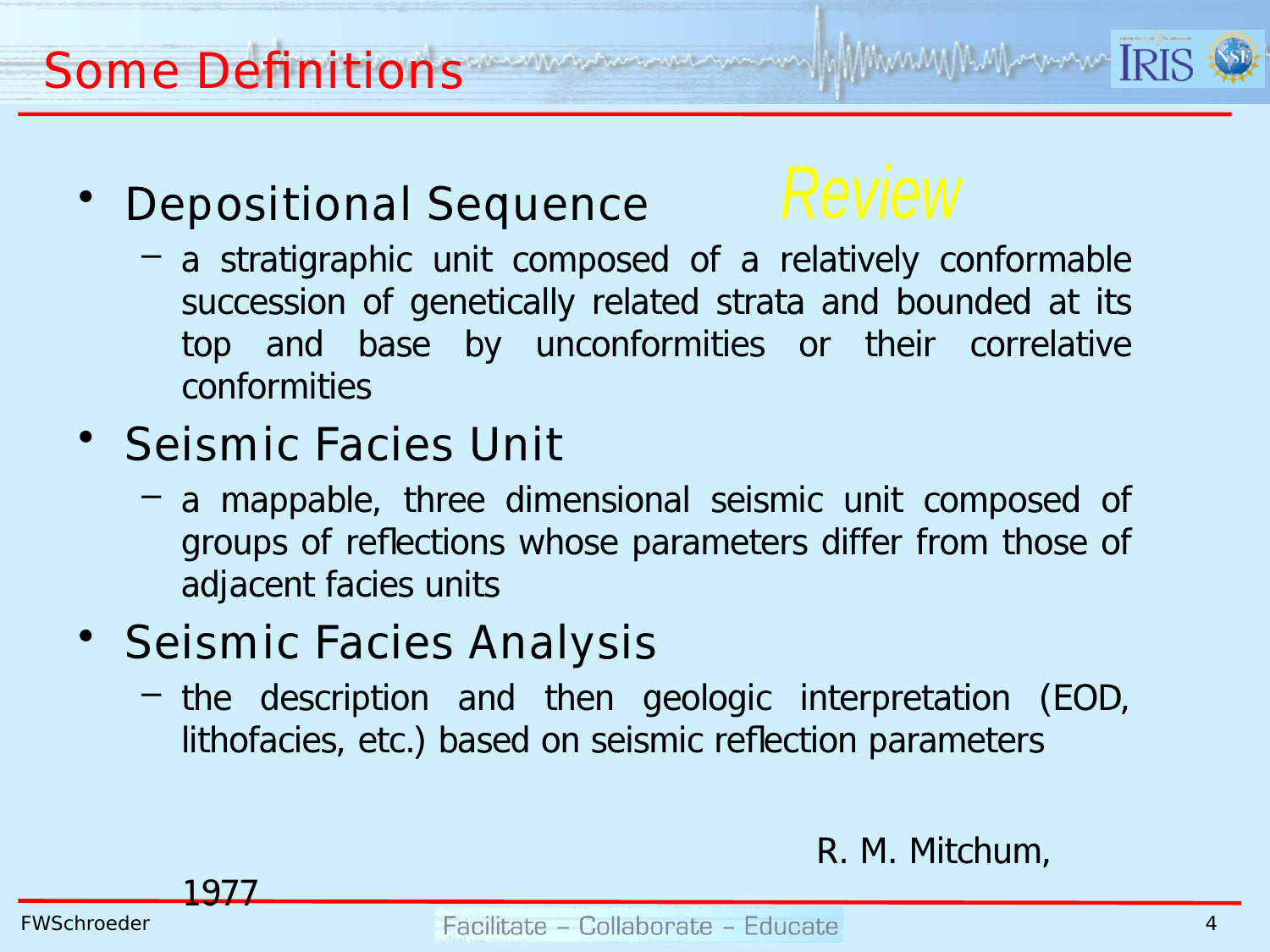

# Some Definitions
Review
Depositional Sequence
a stratigraphic unit composed of a relatively conformable succession of genetically related strata and bounded at its top and base by unconformities or their correlative conformities
Seismic Facies Unit
a mappable, three dimensional seismic unit composed of groups of reflections whose parameters differ from those of adjacent facies units
Seismic Facies Analysis
the description and then geologic interpretation (EOD, lithofacies, etc.) based on seismic reflection parameters

						R. M. Mitchum, 1977